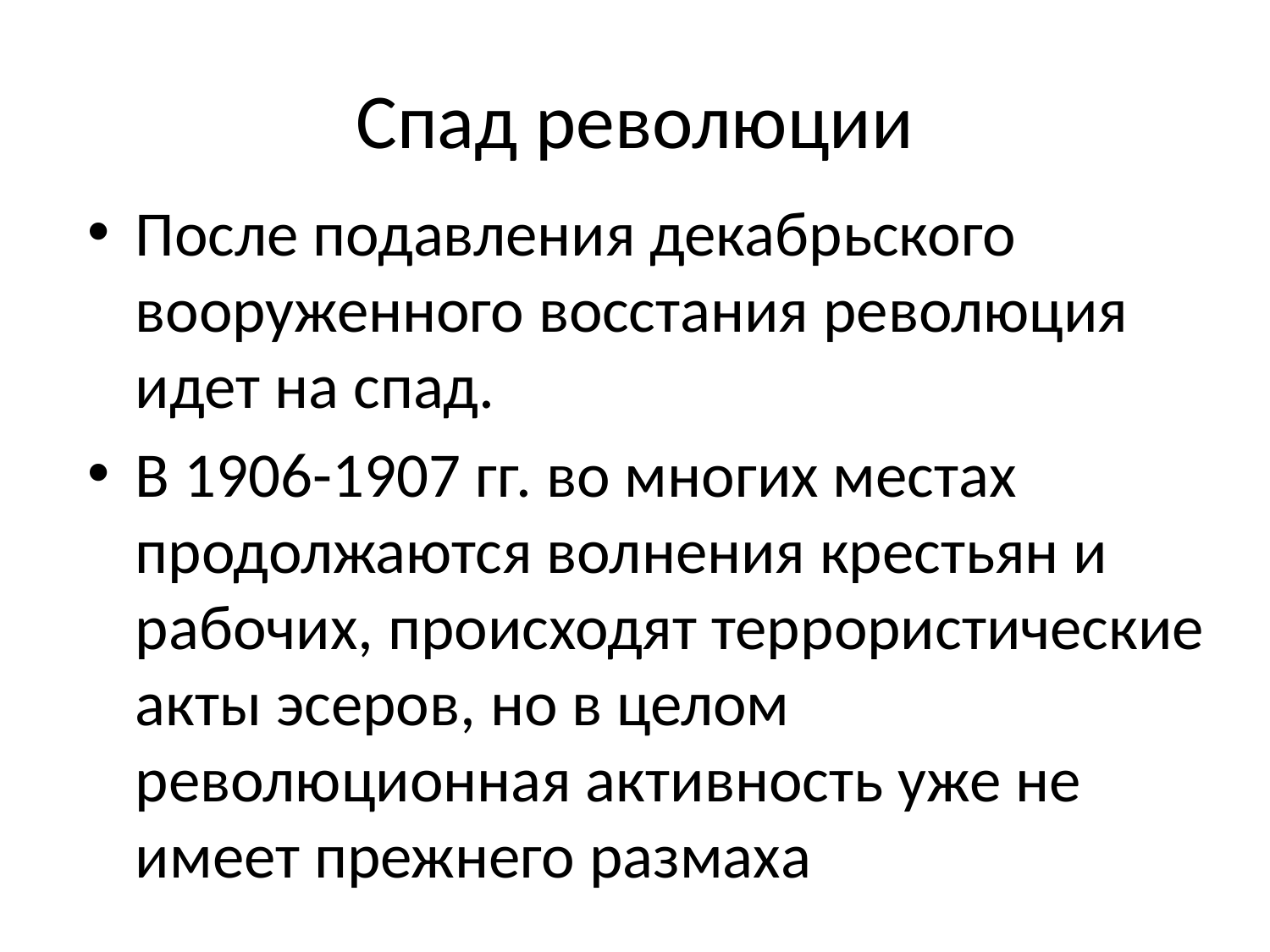

# Спад революции
После подавления декабрьского вооруженного восстания революция идет на спад.
В 1906-1907 гг. во многих местах продолжаются волнения крестьян и рабочих, происходят террористические акты эсеров, но в целом революционная активность уже не имеет прежнего размаха